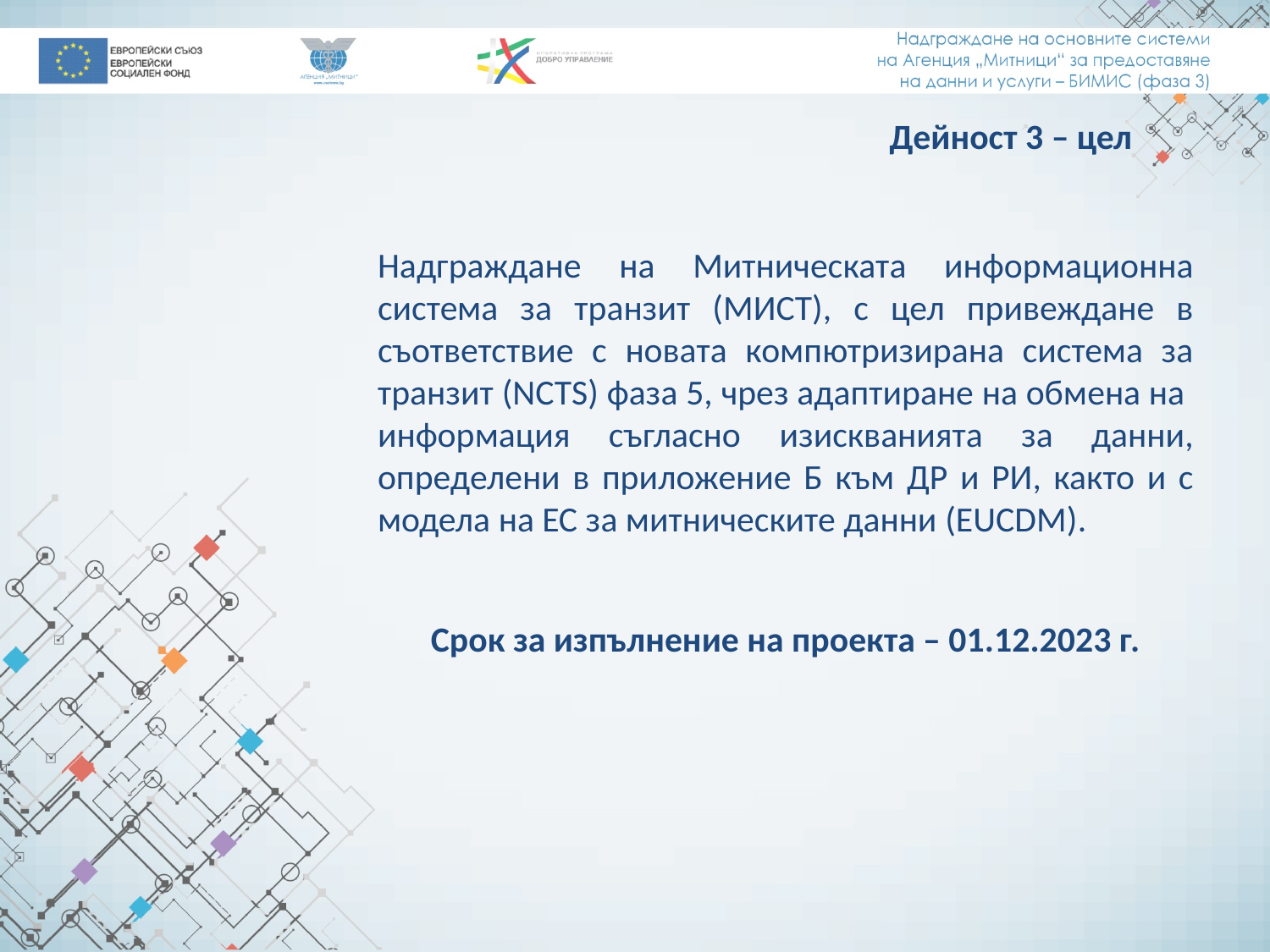

Дейност 3 – цел

Надграждане на Митническата информационна система за транзит (МИСТ), с цел привеждане в съответствие с новата компютризирана система за транзит (NCTS) фаза 5, чрез адаптиране на обмена на  информация съгласно изискванията за данни, определени в приложение Б към ДР и РИ, както и с модела на ЕС за митническите данни (EUCDM).

Срок за изпълнение на проекта – 01.12.2023 г.